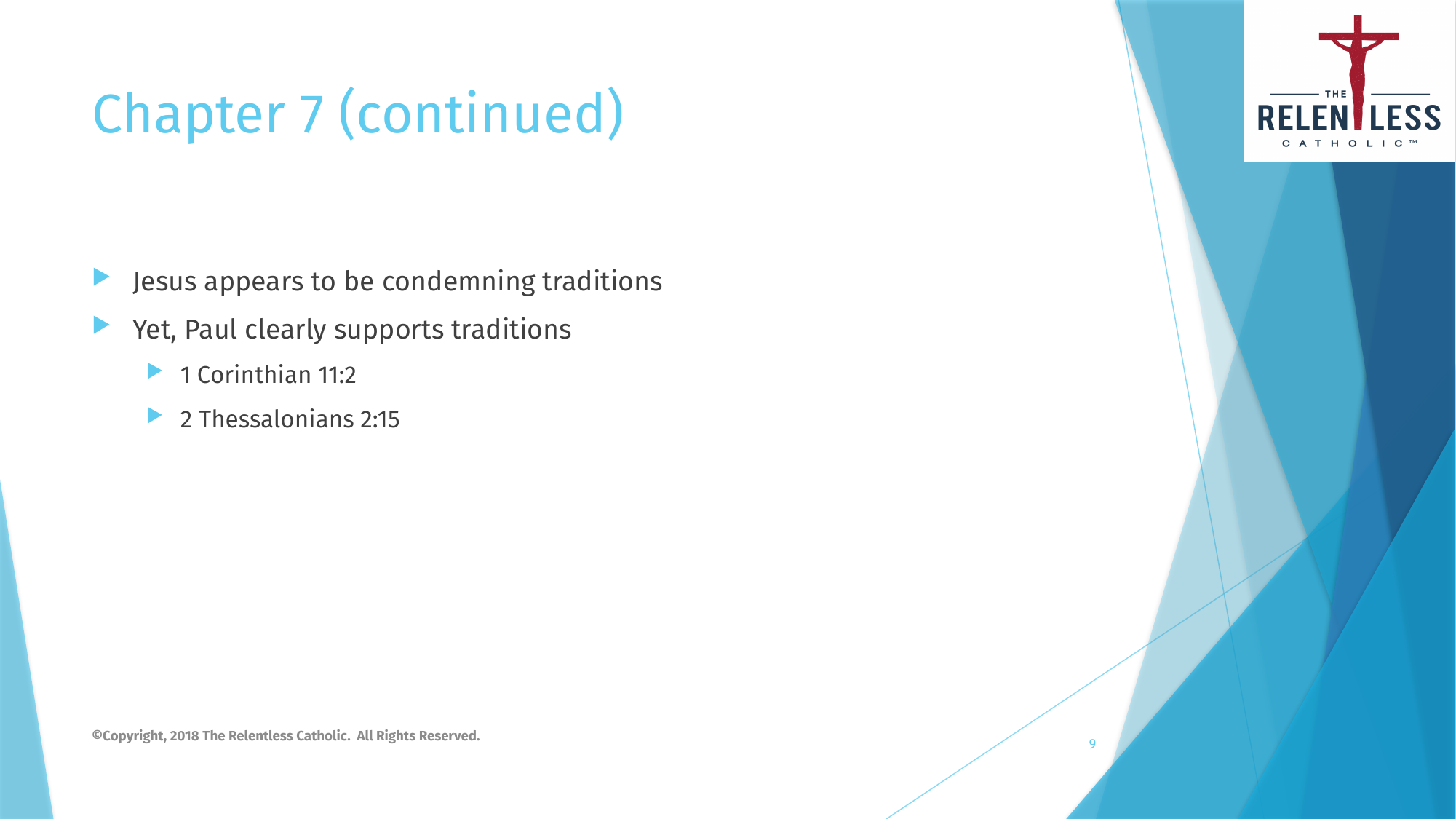

# Chapter 7 (continued)
Jesus appears to be condemning traditions
Yet, Paul clearly supports traditions
1 Corinthian 11:2
2 Thessalonians 2:15

©Copyright, 2018 The Relentless Catholic.  All Rights Reserved.

9